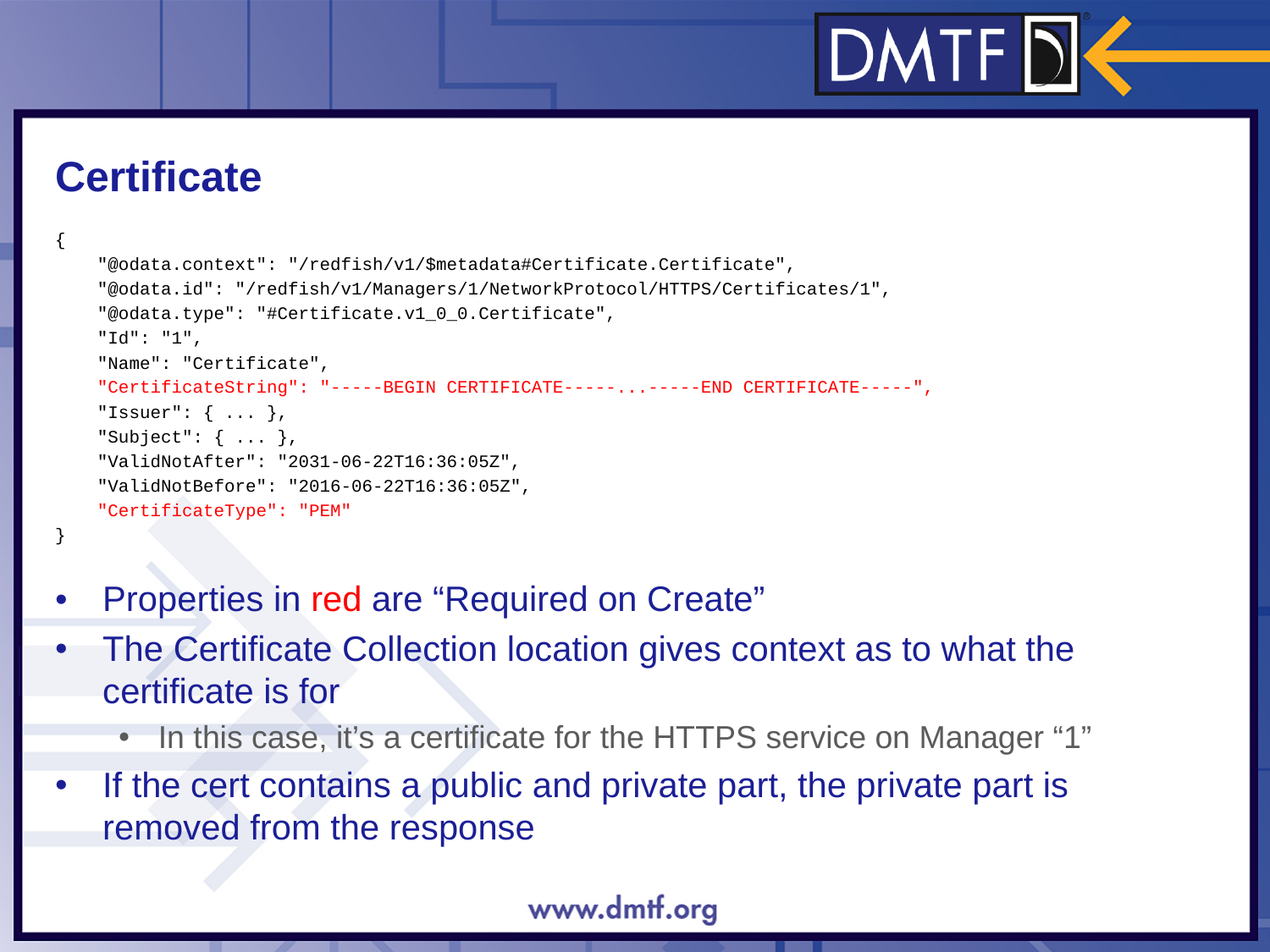

# Certificate
{
    "@odata.context": "/redfish/v1/$metadata#Certificate.Certificate",
    "@odata.id": "/redfish/v1/Managers/1/NetworkProtocol/HTTPS/Certificates/1",
    "@odata.type": "#Certificate.v1_0_0.Certificate",
    "Id": "1",
    "Name": "Certificate",
    "CertificateString": "-----BEGIN CERTIFICATE-----...-----END CERTIFICATE-----",
    "Issuer": { ... },
    "Subject": { ... },
    "ValidNotAfter": "2031-06-22T16:36:05Z",
    "ValidNotBefore": "2016-06-22T16:36:05Z",
    "CertificateType": "PEM"
}

Properties in red are “Required on Create”
The Certificate Collection location gives context as to what the certificate is for
In this case, it’s a certificate for the HTTPS service on Manager “1”
If the cert contains a public and private part, the private part is removed from the response